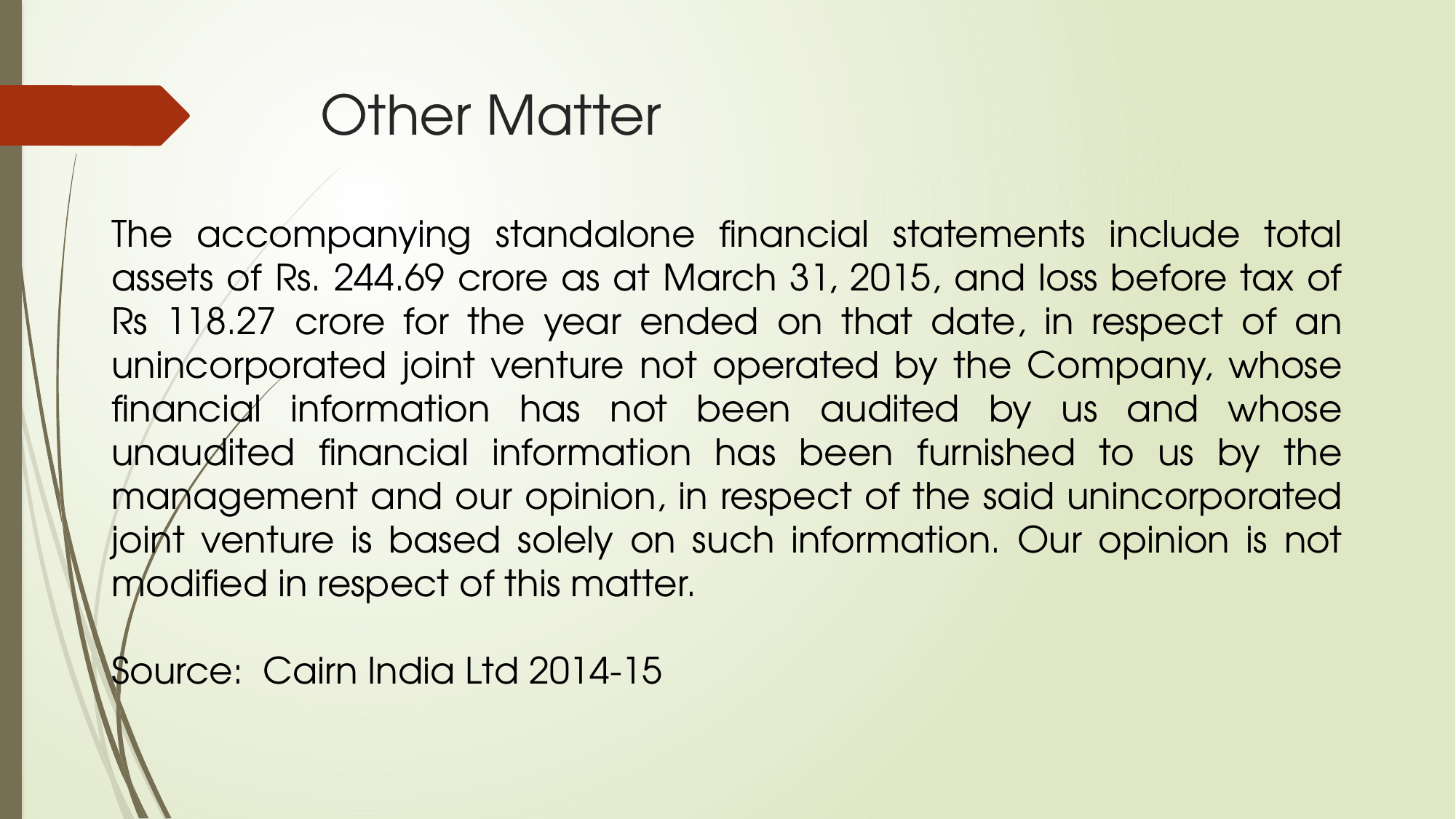

# Other Matter
The accompanying standalone financial statements include total assets of Rs. 244.69 crore as at March 31, 2015, and loss before tax of Rs 118.27 crore for the year ended on that date, in respect of an unincorporated joint venture not operated by the Company, whose financial information has not been audited by us and whose unaudited financial information has been furnished to us by the management and our opinion, in respect of the said unincorporated joint venture is based solely on such information. Our opinion is not modified in respect of this matter.

Source:  Cairn India Ltd 2014-15